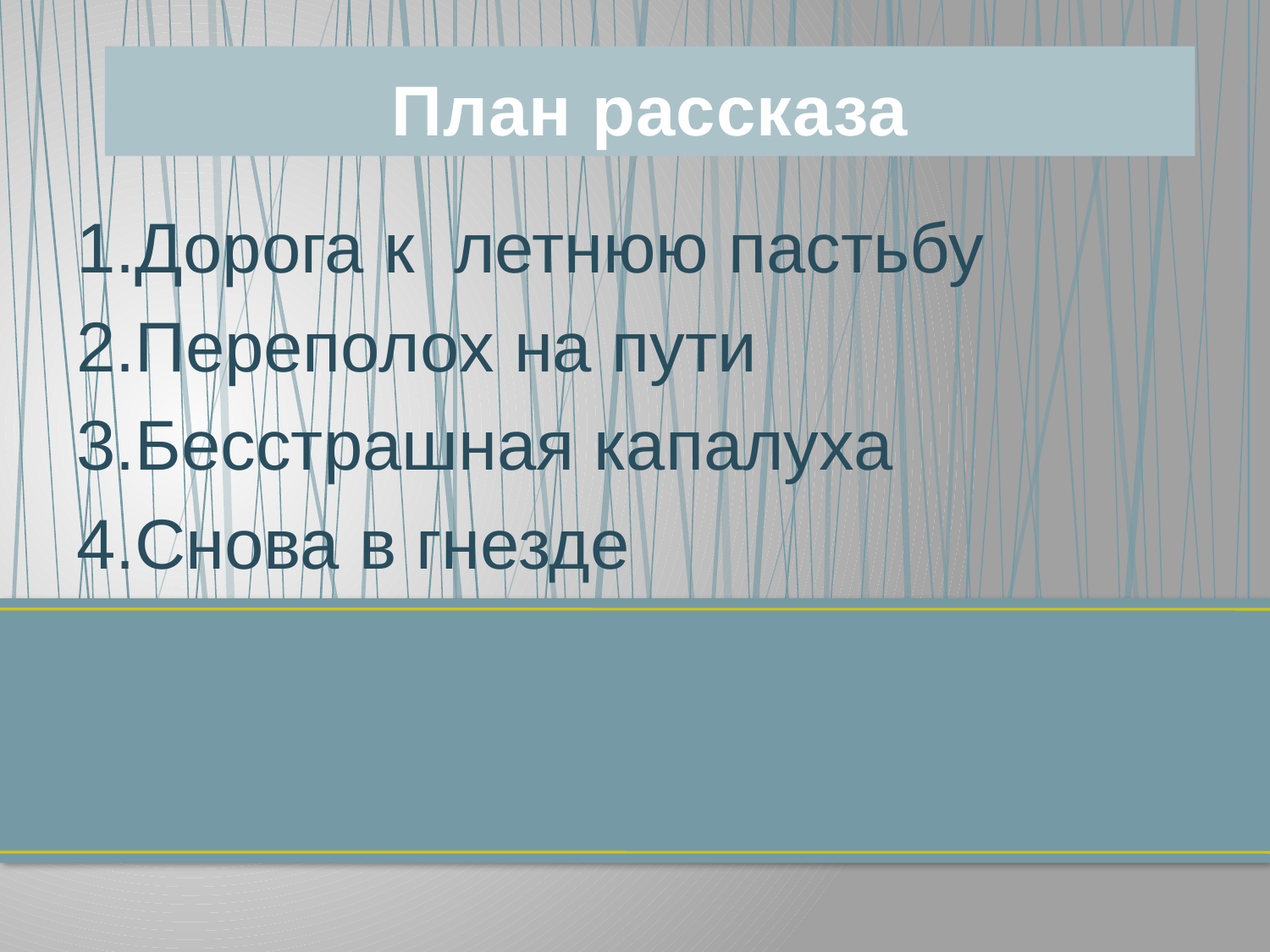

# План рассказа
1.Дорога к  летнюю пастьбу
2.Переполох на пути
3.Бесстрашная капалуха
4.Снова в гнезде